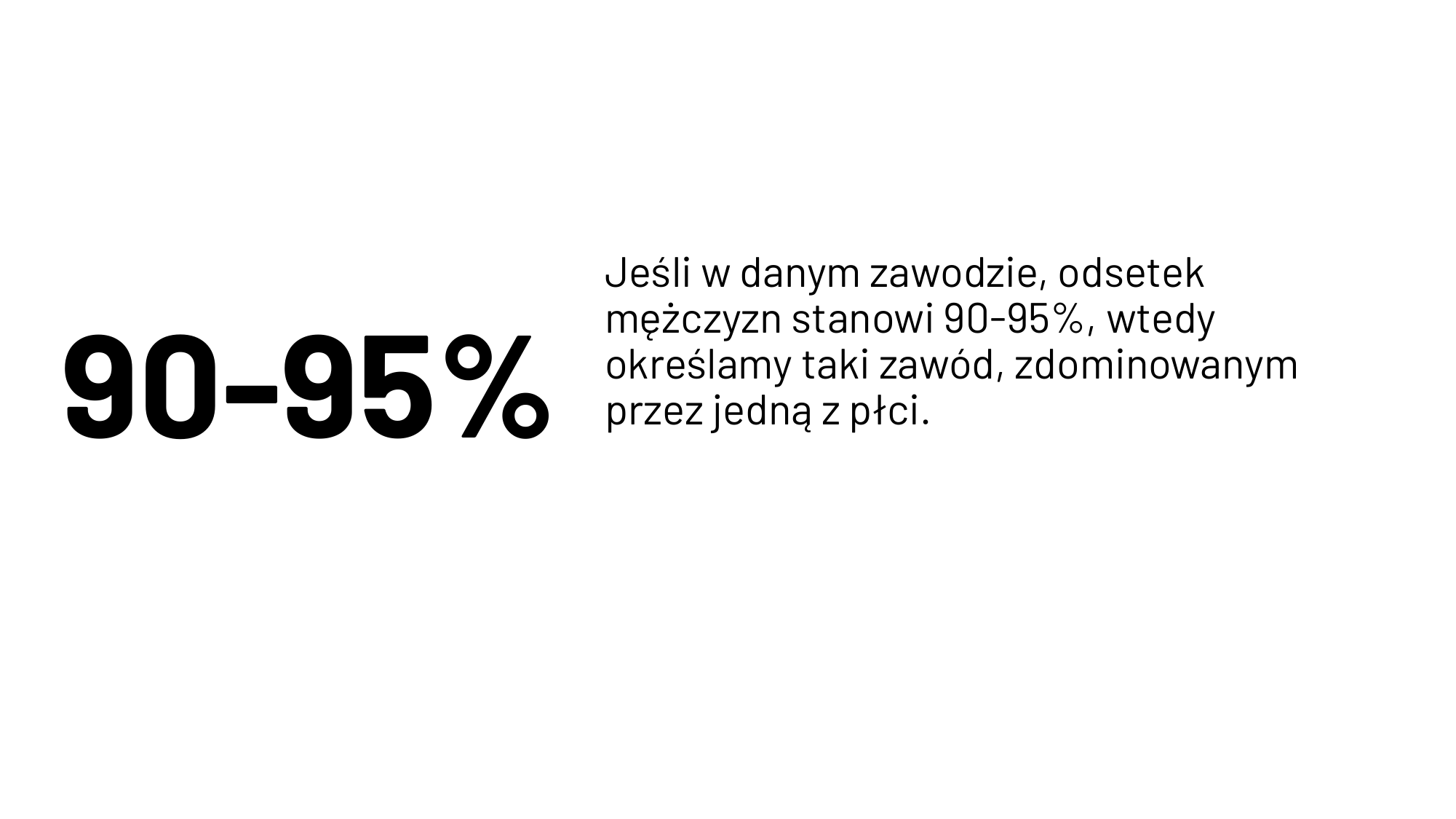

# 90-95%
Jeśli w danym zawodzie, odsetek mężczyzn stanowi 90-95%, wtedy określamy taki zawód, zdominowanym przez jedną z płci.